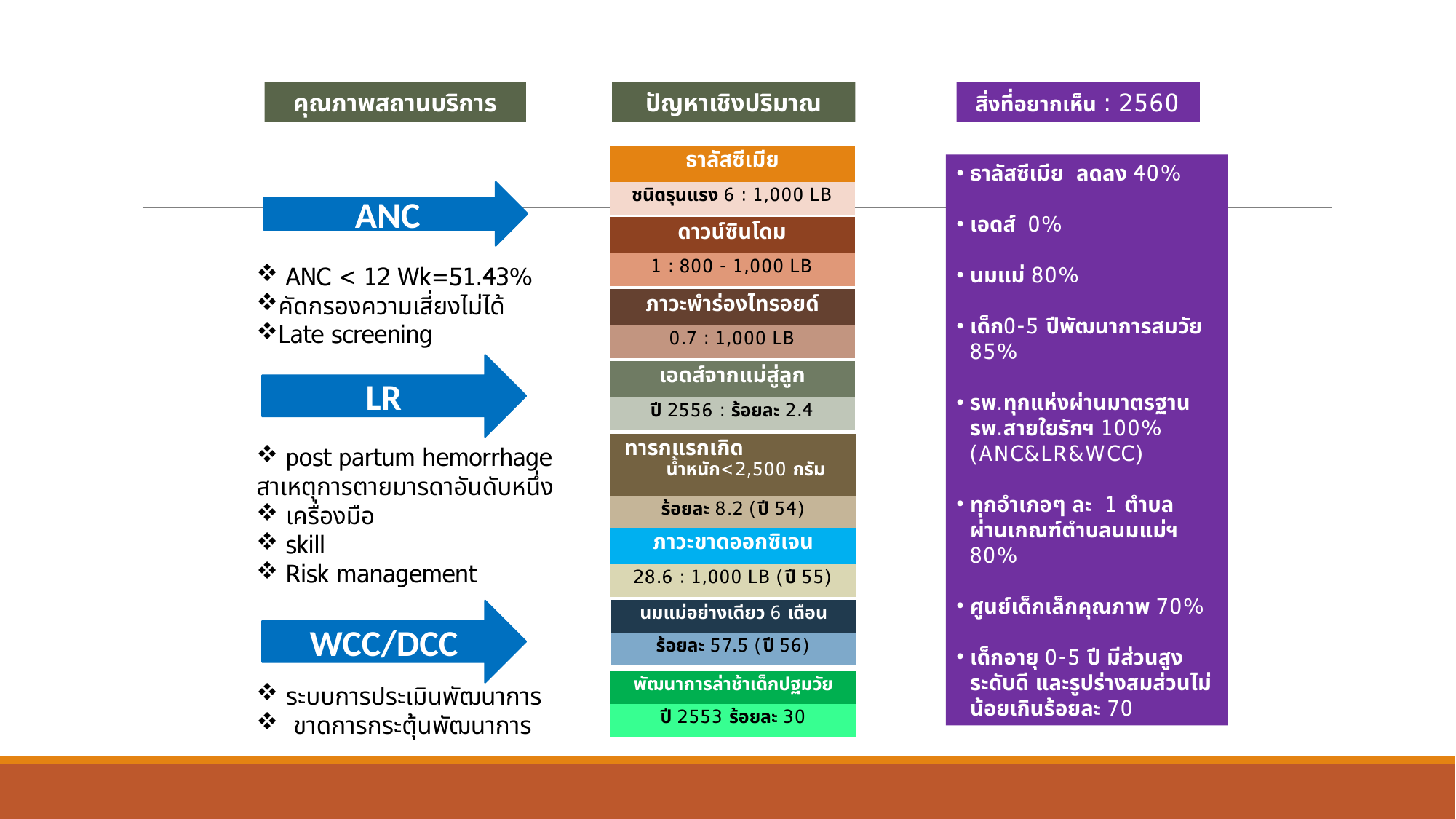

คุณภาพสถานบริการ
ปัญหาเชิงปริมาณ
สิ่งที่อยากเห็น : 2560
| ธาลัสซีเมีย |
| --- |
| ชนิดรุนแรง 6 : 1,000 LB |
ธาลัสซีเมีย  ลดลง 40%

เอดส์  0%

นมแม่ 80%

เด็ก0-5 ปีพัฒนาการสมวัย 85%

รพ.ทุกแห่งผ่านมาตรฐาน รพ.สายใยรักฯ 100%    (ANC&LR&WCC)

ทุกอำเภอๆ ละ  1 ตำบล ผ่านเกณฑ์ตำบลนมแม่ฯ 80%

ศูนย์เด็กเล็กคุณภาพ 70%

เด็กอายุ 0-5 ปี มีส่วนสูงระดับดี และรูปร่างสมส่วนไม่น้อยเกินร้อยละ 70
ANC
| ดาวน์ซินโดม |
| --- |
| 1 : 800 - 1,000 LB |
 ANC < 12 Wk=51.43%
คัดกรองความเสี่ยงไม่ได้
Late screening
| ภาวะพำร่องไทรอยด์ |
| --- |
| 0.7 : 1,000 LB |
LR
| เอดส์จากแม่สู่ลูก |
| --- |
| ปี 2556 : ร้อยละ 2.4 |
 post partum hemorrhage สาเหตุการตายมารดาอันดับหนึ่ง
 เครื่องมือ
 skill
 Risk management
| ทารกแรกเกิด น้ำหนัก<2,500 กรัม |
| --- |
| ร้อยละ 8.2 (ปี 54) |
| ภาวะขาดออกซิเจน |
| --- |
| 28.6 : 1,000 LB (ปี 55) |
| นมแม่อย่างเดียว 6 เดือน |
| --- |
| ร้อยละ 57.5 (ปี 56) |
WCC/DCC
 ระบบการประเมินพัฒนาการ
  ขาดการกระตุ้นพัฒนาการ
| พัฒนาการล่าช้าเด็กปฐมวัย |
| --- |
| ปี 2553 ร้อยละ 30 |